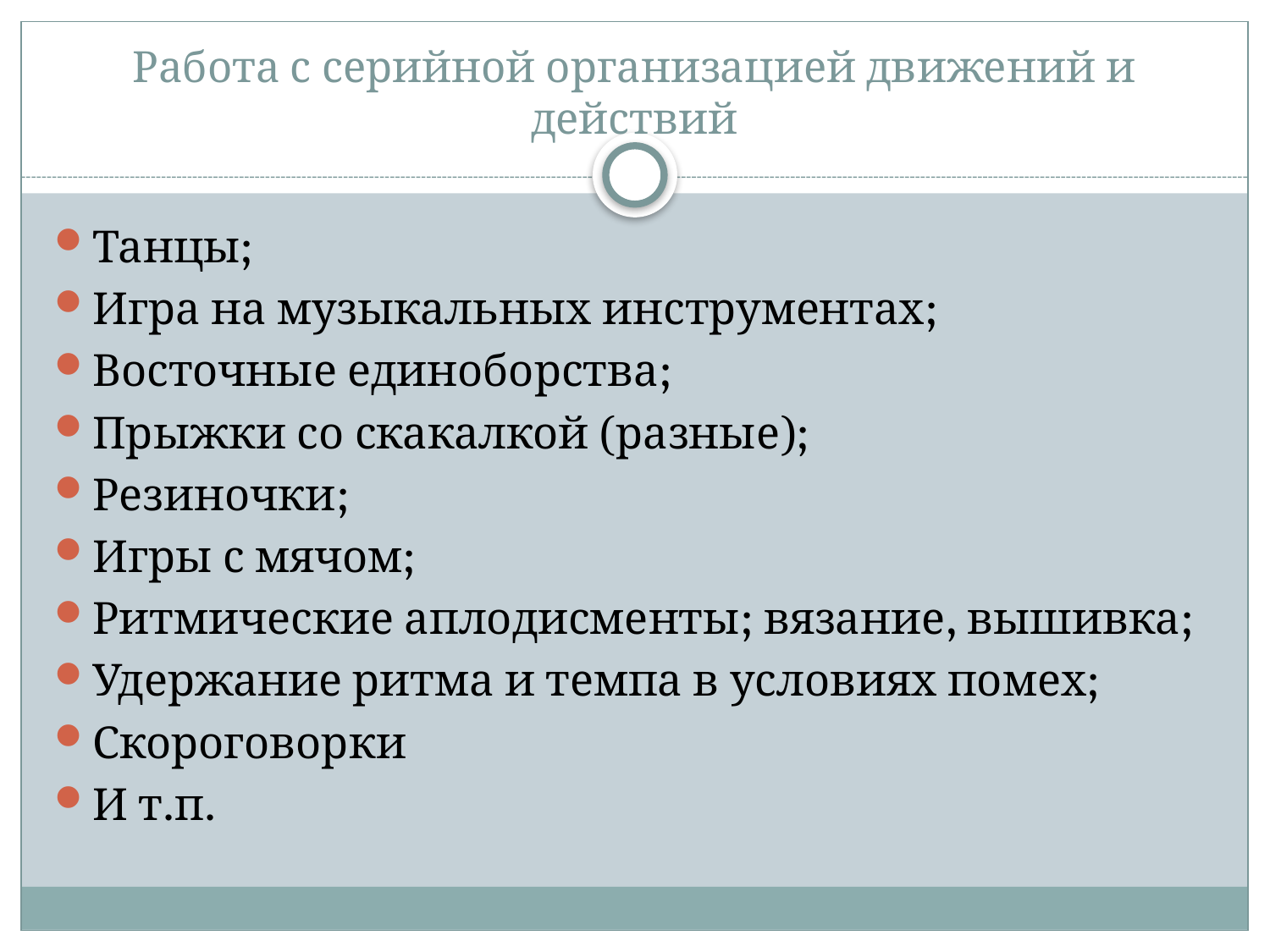

# Работа с серийной организацией движений и действий
Танцы;
Игра на музыкальных инструментах;
Восточные единоборства;
Прыжки со скакалкой (разные);
Резиночки;
Игры с мячом;
Ритмические аплодисменты; вязание, вышивка;
Удержание ритма и темпа в условиях помех;
Скороговорки
И т.п.